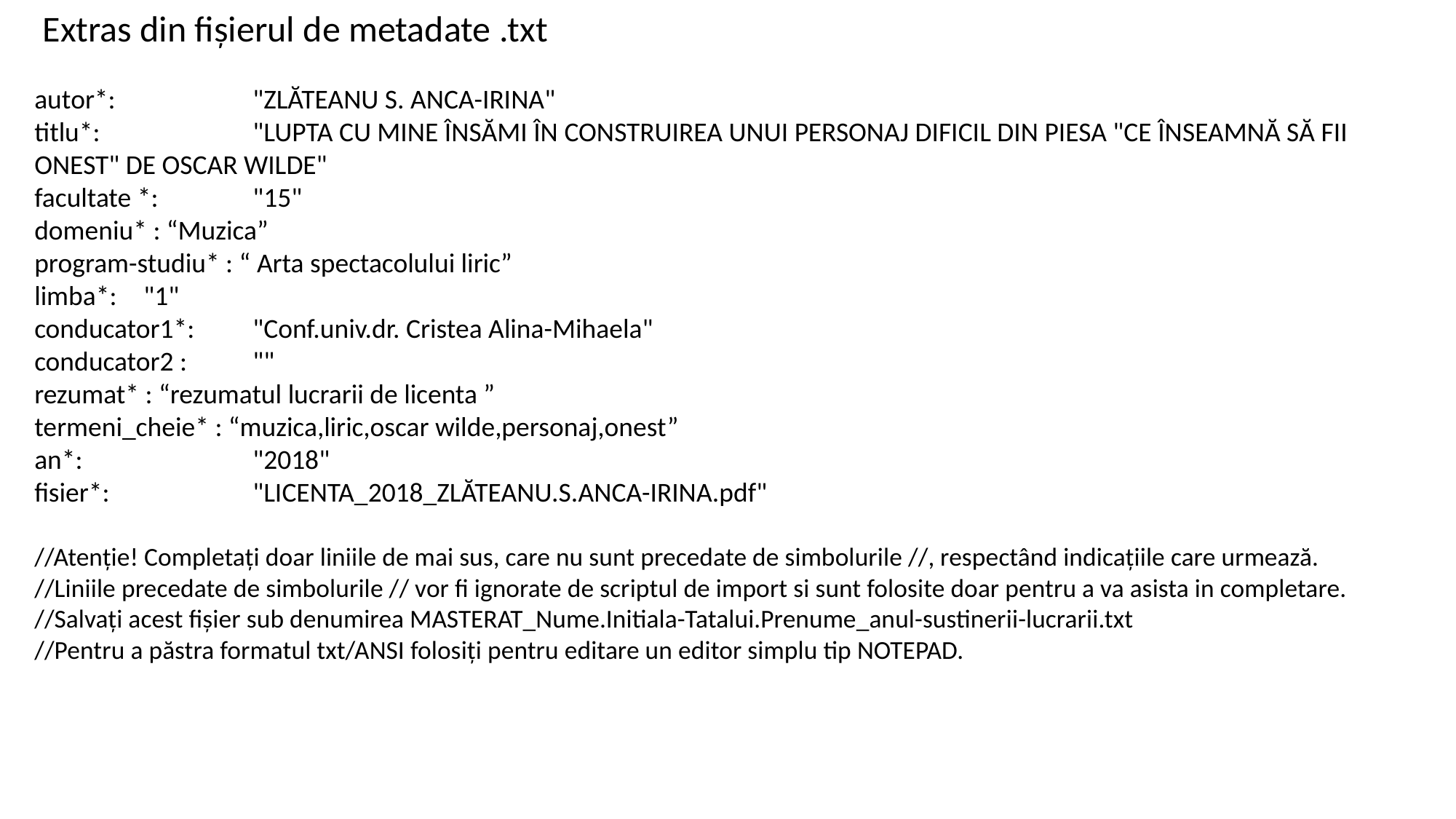

Extras din fișierul de metadate .txt

autor*:		"ZLĂTEANU S. ANCA-IRINA"
titlu*:		"LUPTA CU MINE ÎNSĂMI ÎN CONSTRUIREA UNUI PERSONAJ DIFICIL DIN PIESA "CE ÎNSEAMNĂ SĂ FII ONEST" DE OSCAR WILDE"
facultate *:	"15"
domeniu* : “Muzica”
program-studiu* : “ Arta spectacolului liric”
limba*:	"1"
conducator1*:	"Conf.univ.dr. Cristea Alina-Mihaela"
conducator2 :	""
rezumat* : “rezumatul lucrarii de licenta ”
termeni_cheie* : “muzica,liric,oscar wilde,personaj,onest”
an*:		"2018"
fisier*:		"LICENTA_2018_ZLĂTEANU.S.ANCA-IRINA.pdf"

//Atenție! Completați doar liniile de mai sus, care nu sunt precedate de simbolurile //, respectând indicațiile care urmează.
//Liniile precedate de simbolurile // vor fi ignorate de scriptul de import si sunt folosite doar pentru a va asista in completare.
//Salvați acest fișier sub denumirea MASTERAT_Nume.Initiala-Tatalui.Prenume_anul-sustinerii-lucrarii.txt
//Pentru a păstra formatul txt/ANSI folosiți pentru editare un editor simplu tip NOTEPAD.